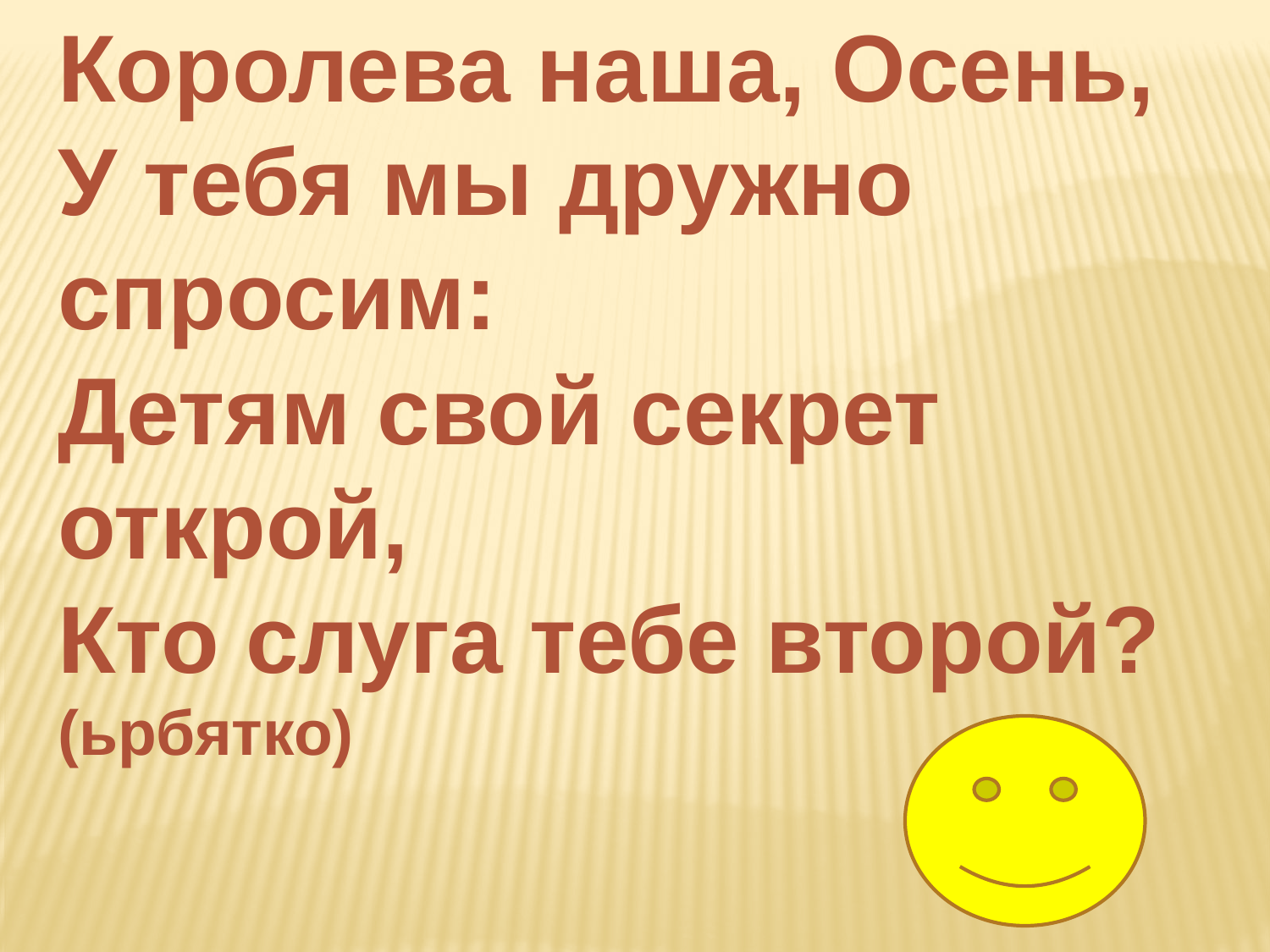

Королева наша, Осень,
У тебя мы дружно спросим:
Детям свой секрет открой,
Кто слуга тебе второй?
(ьрбятко)